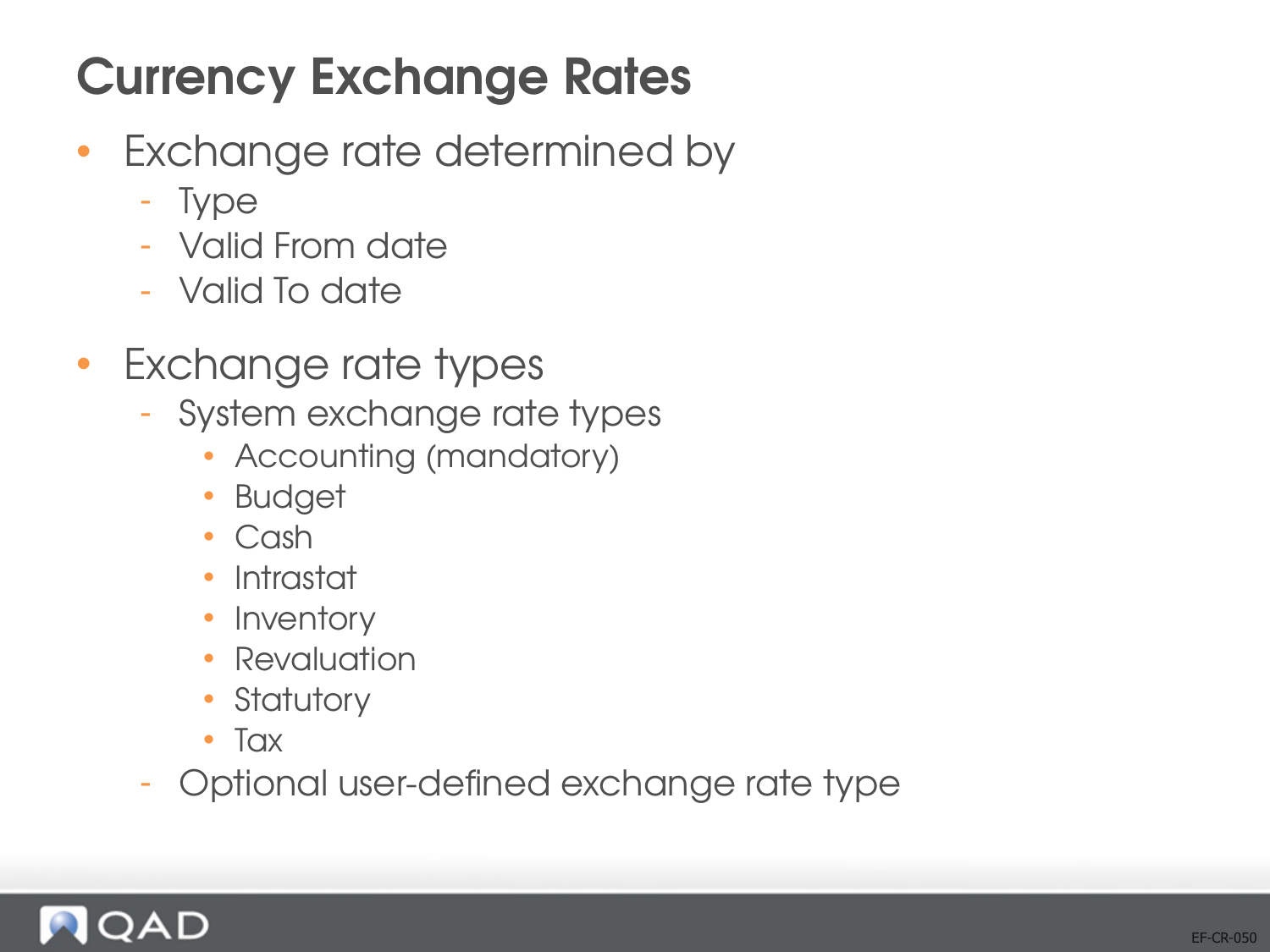

# Currency Exchange Rates
Exchange rate determined by
Type
Valid From date
Valid To date
Exchange rate types
System exchange rate types
Accounting (mandatory)
Budget
Cash
Intrastat
Inventory
Revaluation
Statutory
Tax
Optional user-defined exchange rate type
EF-CR-050